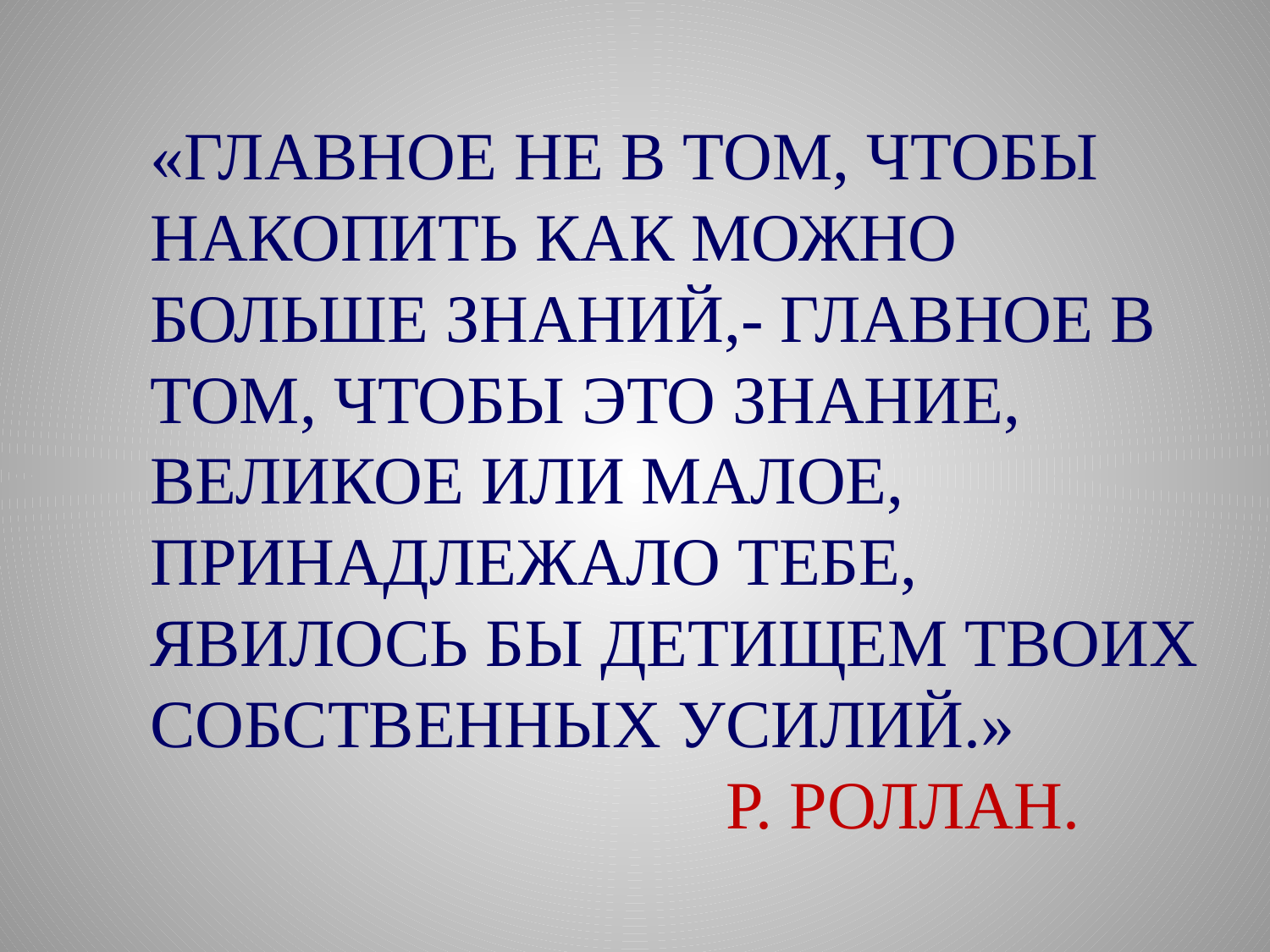

# «Главное не в том, чтобы накопить как можно больше знаний,- главное в том, чтобы это знание, великое или малое, принадлежало тебе, явилось бы детищем твоих собственных усилий.» Р. Роллан.